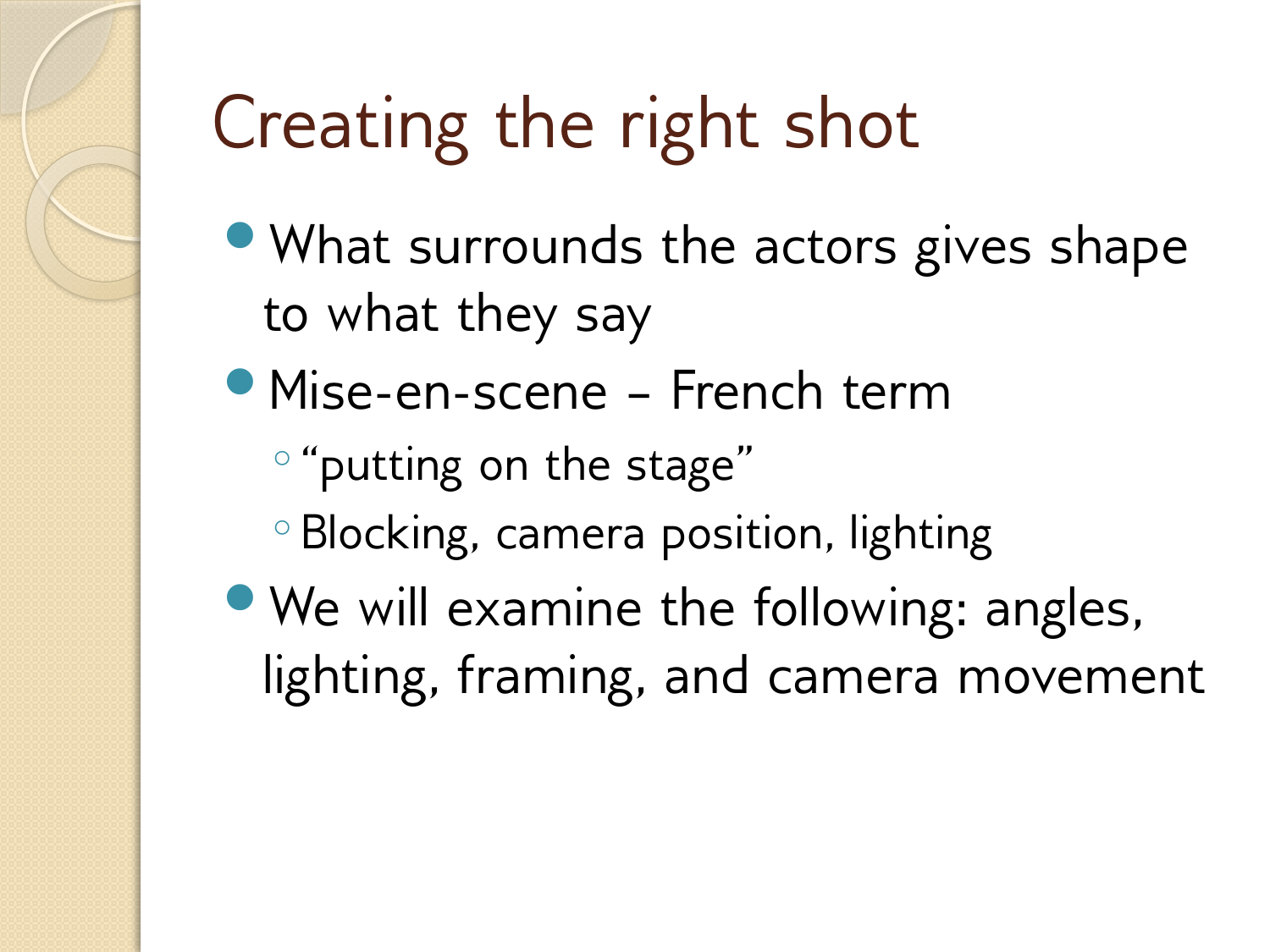

# Creating the right shot
What surrounds the actors gives shape to what they say
Mise-en-scene – French term
“putting on the stage”
Blocking, camera position, lighting
We will examine the following: angles, lighting, framing, and camera movement